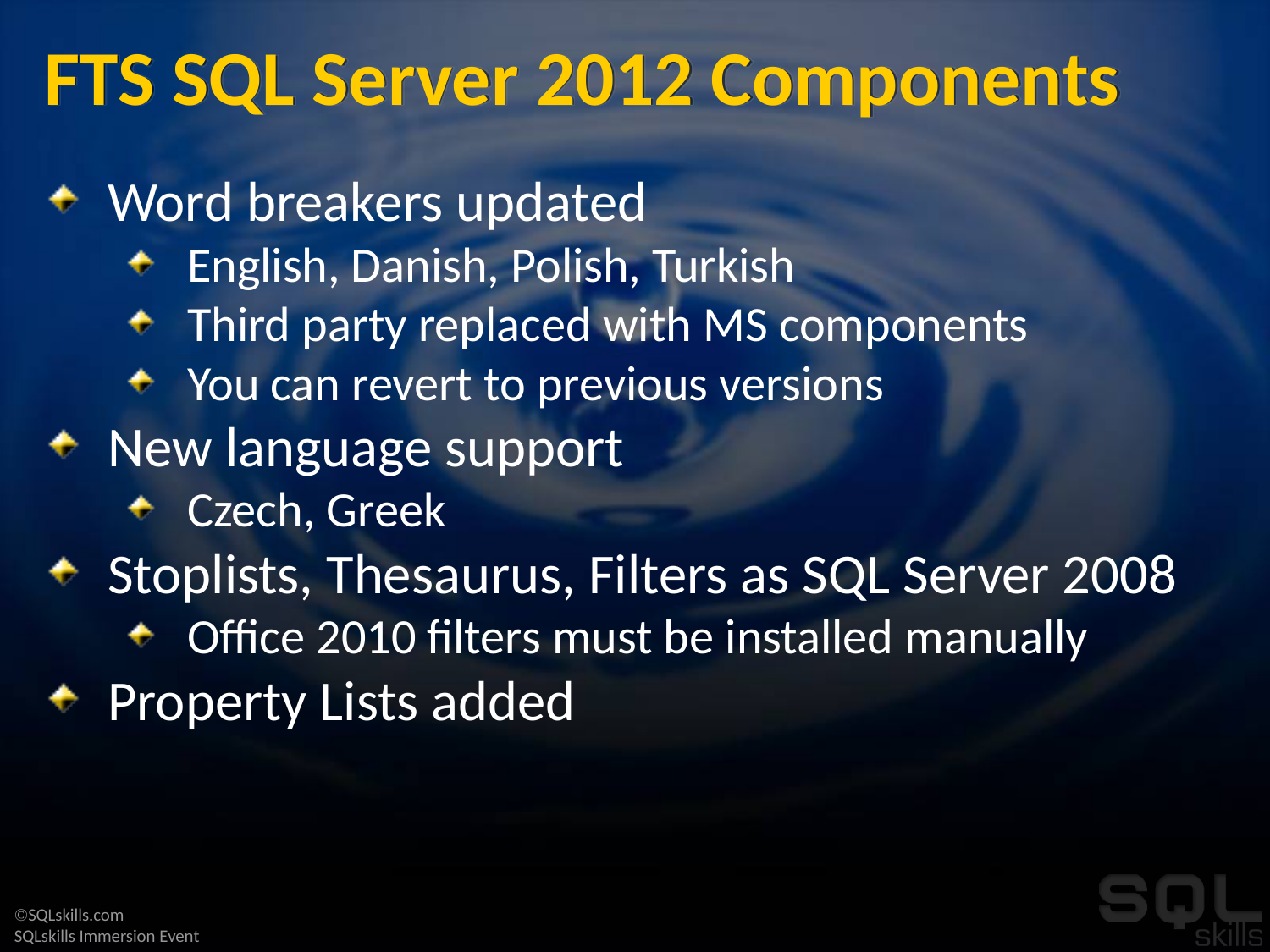

# FTS SQL Server 2012 Components
Word breakers updated
English, Danish, Polish, Turkish
Third party replaced with MS components
You can revert to previous versions
New language support
Czech, Greek
Stoplists, Thesaurus, Filters as SQL Server 2008
Office 2010 filters must be installed manually
Property Lists added